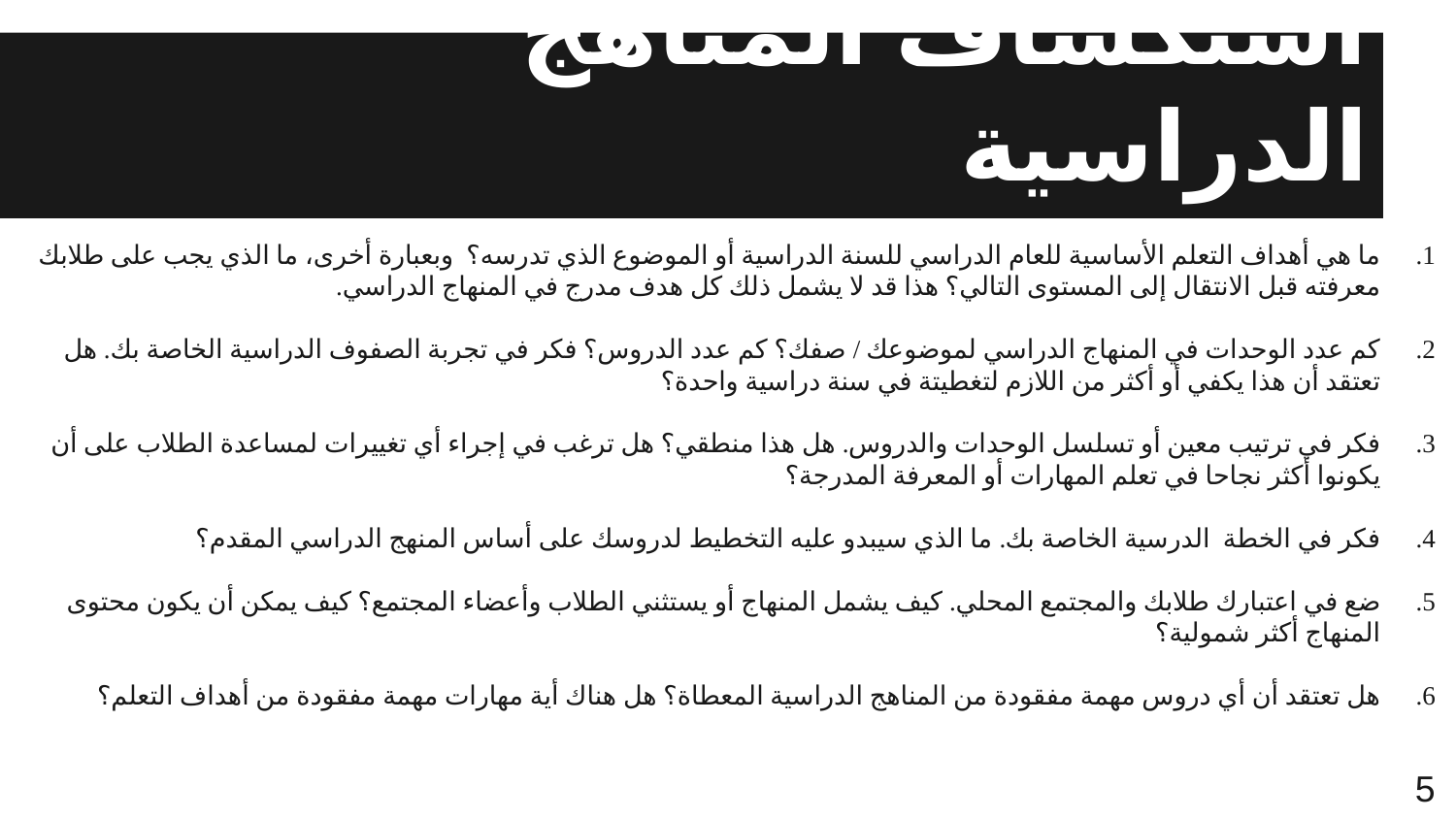

# استكشاف المناهج الدراسية
ما هي أهداف التعلم الأساسية للعام الدراسي للسنة الدراسية أو الموضوع الذي تدرسه؟  وبعبارة أخرى، ما الذي يجب على طلابك معرفته قبل الانتقال إلى المستوى التالي؟ هذا قد لا يشمل ذلك كل هدف مدرج في المنهاج الدراسي.

كم عدد الوحدات في المنهاج الدراسي لموضوعك / صفك؟ كم عدد الدروس؟ فكر في تجربة الصفوف الدراسية الخاصة بك. هل تعتقد أن هذا يكفي أو أكثر من اللازم لتغطيتة في سنة دراسية واحدة؟

فكر في ترتيب معين أو تسلسل الوحدات والدروس. هل هذا منطقي؟ هل ترغب في إجراء أي تغييرات لمساعدة الطلاب على أن يكونوا أكثر نجاحا في تعلم المهارات أو المعرفة المدرجة؟

فكر في الخطة  الدرسية الخاصة بك. ما الذي سيبدو عليه التخطيط لدروسك على أساس المنهج الدراسي المقدم؟

ضع في اعتبارك طلابك والمجتمع المحلي. كيف يشمل المنهاج أو يستثني الطلاب وأعضاء المجتمع؟ كيف يمكن أن يكون محتوى المنهاج أكثر شمولية؟

هل تعتقد أن أي دروس مهمة مفقودة من المناهج الدراسية المعطاة؟ هل هناك أية مهارات مهمة مفقودة من أهداف التعلم؟
5